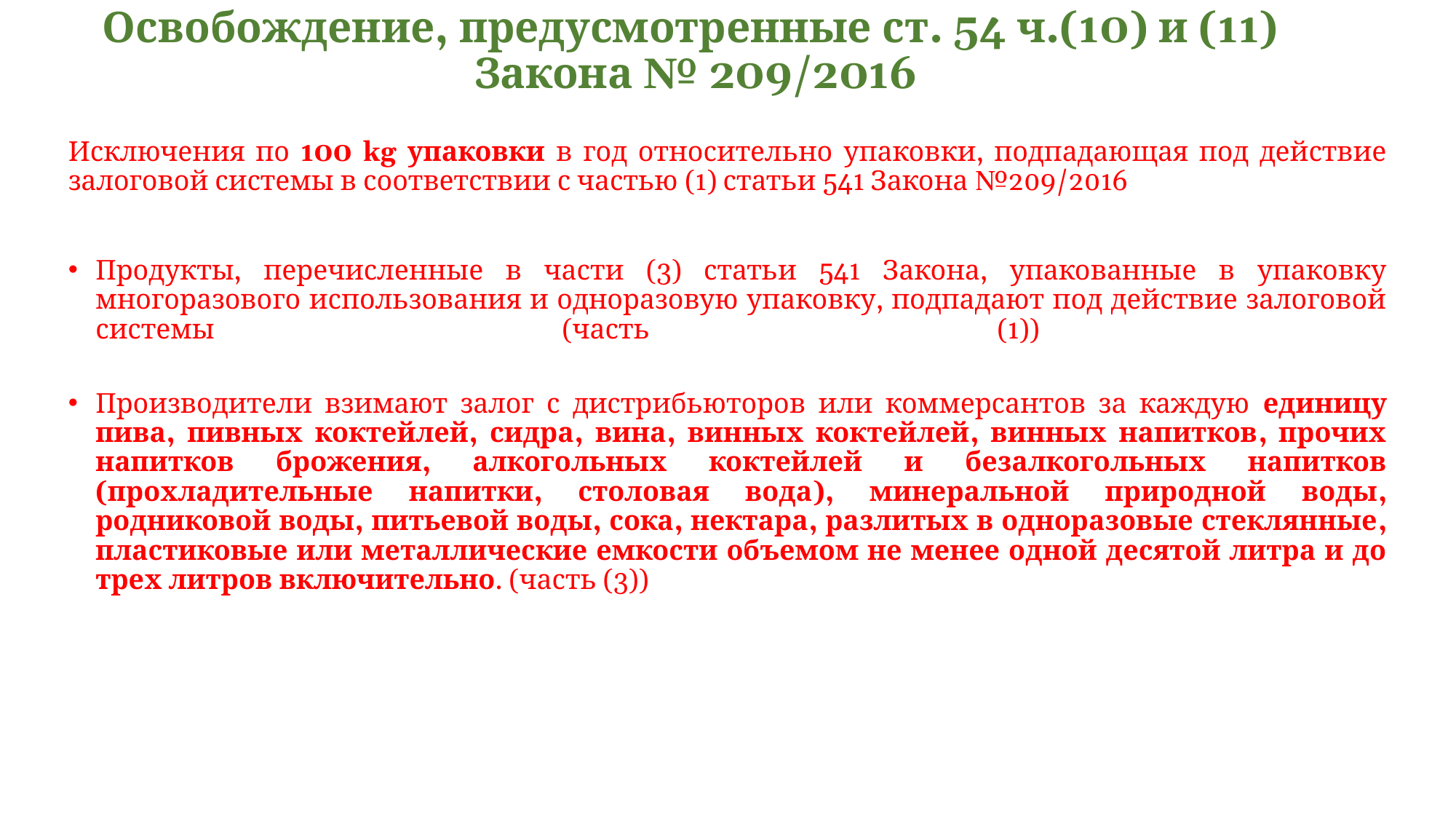

# Освобождение, предусмотренные ст. 54 ч.(10) и (11) Закона № 209/2016

Исключения по 100 kg упаковки в год относительно упаковки, подпадающая под действие залоговой системы в соответствии с частью (1) статьи 541 Закона №209/2016

Продукты, перечисленные в части (3) статьи 541 Закона, упакованные в упаковку многоразового использования и одноразовую упаковку, подпадают под действие залоговой системы (часть (1))
Производители взимают залог с дистрибьюторов или коммерсантов за каждую единицу пива, пивных коктейлей, сидра, вина, винных коктейлей, винных напитков, прочих напитков брожения, алкогольных коктейлей и безалкогольных напитков (прохладительные напитки, столовая вода), минеральной природной воды, родниковой воды, питьевой воды, сока, нектара, разлитых в одноразовые стеклянные, пластиковые или металлические емкости объемом не менее одной десятой литра и до трех литров включительно. (часть (3))